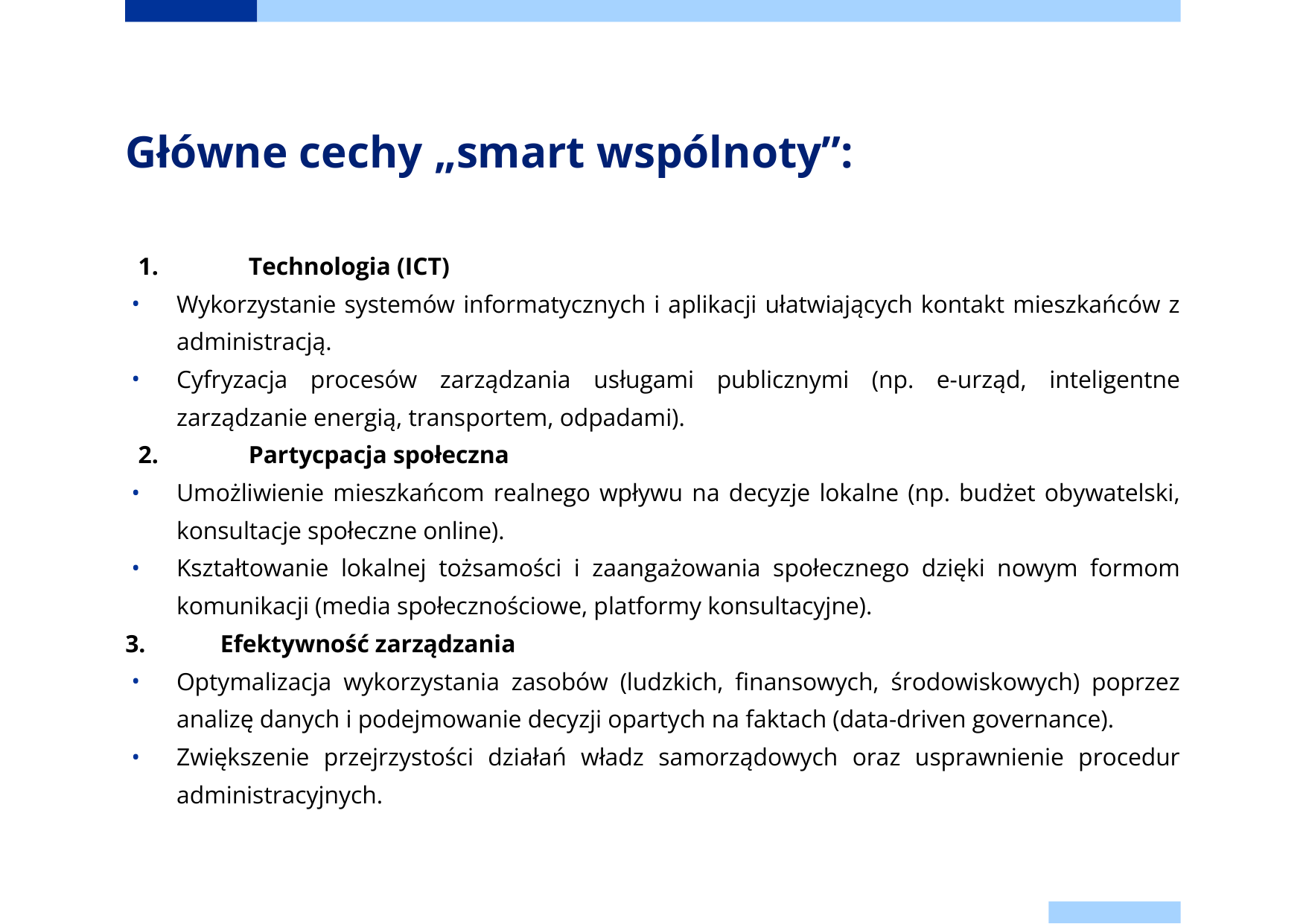

# Główne cechy „smart wspólnoty”:
1.	Technologia (ICT)
Wykorzystanie systemów informatycznych i aplikacji ułatwiających kontakt mieszkańców z administracją.
Cyfryzacja procesów zarządzania usługami publicznymi (np. e-urząd, inteligentne zarządzanie energią, transportem, odpadami).
2.	Partycpacja społeczna
Umożliwienie mieszkańcom realnego wpływu na decyzje lokalne (np. budżet obywatelski, konsultacje społeczne online).
Kształtowanie lokalnej tożsamości i zaangażowania społecznego dzięki nowym formom komunikacji (media społecznościowe, platformy konsultacyjne).
3.	Efektywność zarządzania
Optymalizacja wykorzystania zasobów (ludzkich, finansowych, środowiskowych) poprzez analizę danych i podejmowanie decyzji opartych na faktach (data-driven governance).
Zwiększenie przejrzystości działań władz samorządowych oraz usprawnienie procedur administracyjnych.